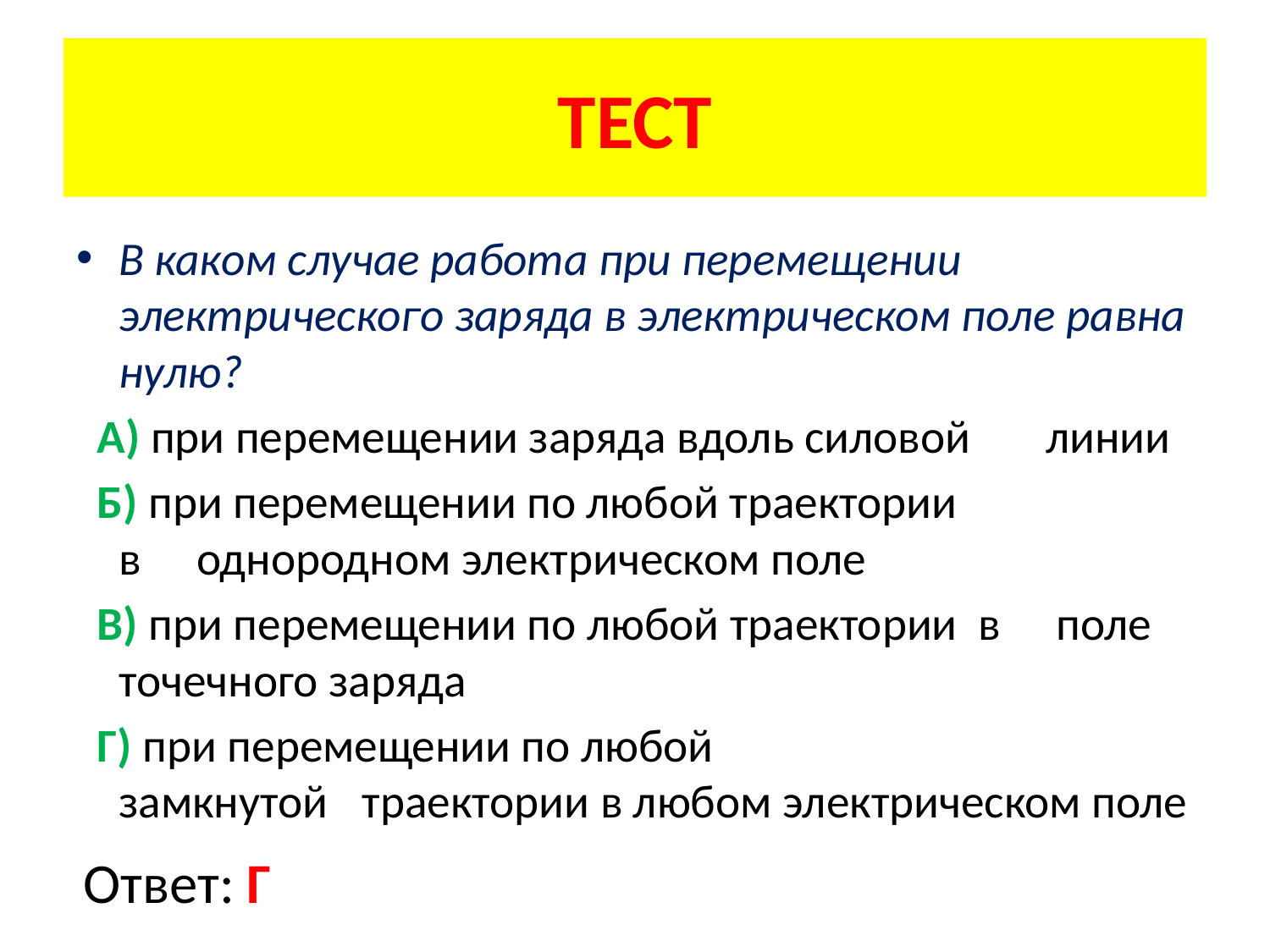

# ТЕСТ
В каком случае работа при перемещении электрического заряда в электрическом поле равна нулю?
  А) при перемещении заряда вдоль силовой    …линии
  Б) при перемещении по любой траектории в   ..однородном электрическом поле
  В) при перемещении по любой траектории  в   ..поле точечного заряда
  Г) при перемещении по любой замкнутой ..траектории в любом электрическом поле

Ответ: Г